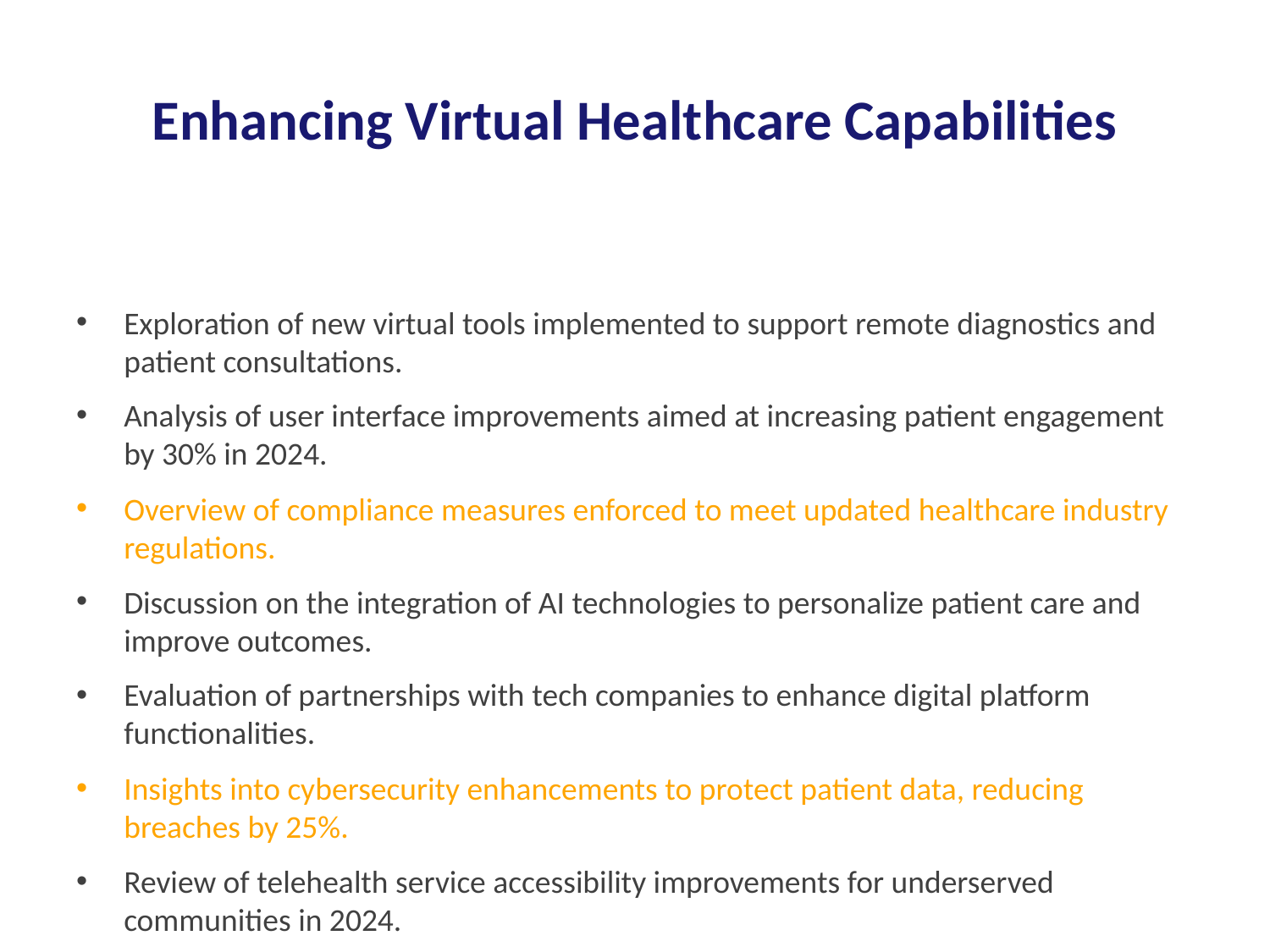

# Enhancing Virtual Healthcare Capabilities

Exploration of new virtual tools implemented to support remote diagnostics and patient consultations.
Analysis of user interface improvements aimed at increasing patient engagement by 30% in 2024.
Overview of compliance measures enforced to meet updated healthcare industry regulations.
Discussion on the integration of AI technologies to personalize patient care and improve outcomes.
Evaluation of partnerships with tech companies to enhance digital platform functionalities.
Insights into cybersecurity enhancements to protect patient data, reducing breaches by 25%.
Review of telehealth service accessibility improvements for underserved communities in 2024.